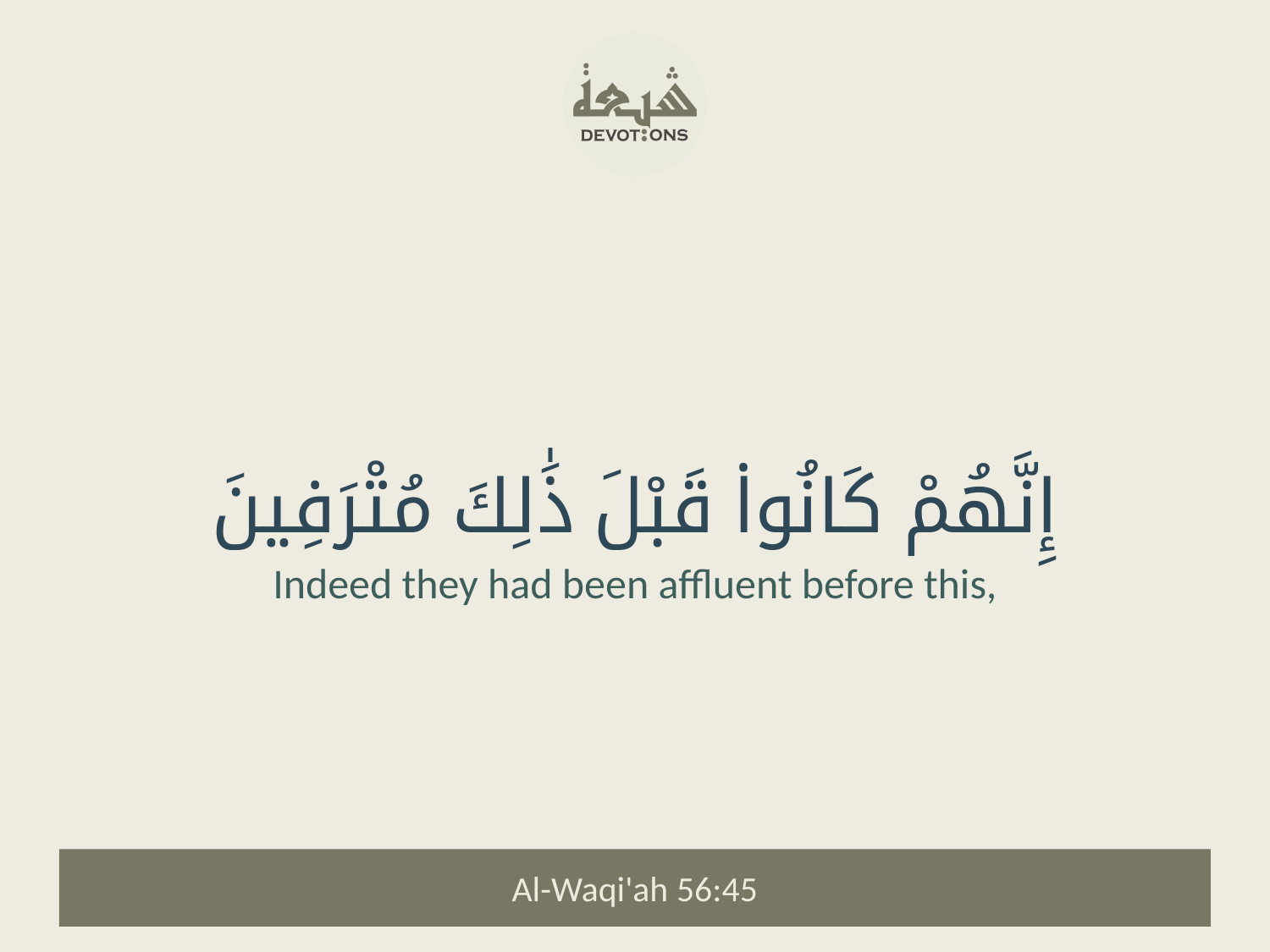

إِنَّهُمْ كَانُوا۟ قَبْلَ ذَٰلِكَ مُتْرَفِينَ
Indeed they had been affluent before this,
Al-Waqi'ah 56:45